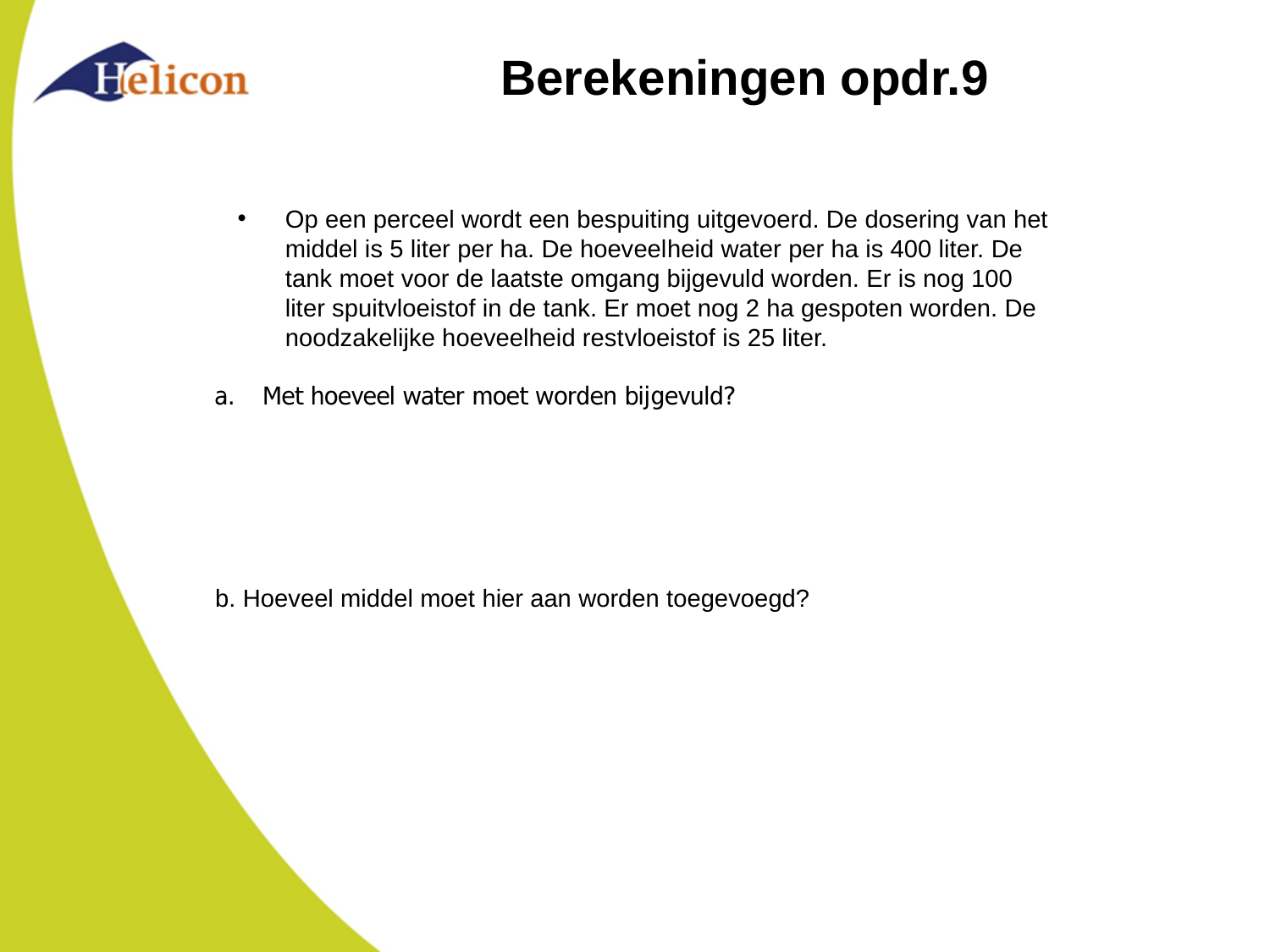

# Berekeningen opdr.9
Op een perceel wordt een bespuiting uitgevoerd. De dosering van het middel is 5 liter per ha. De hoeveel­heid water per ha is 400 liter. De tank moet voor de laatste omgang bijgevuld worden. Er is nog 100 liter spuitvloeistof in de tank. Er moet nog 2 ha gespoten worden. De noodzakelijke hoeveelheid rest­vloeistof is 25 liter.
Met hoeveel water moet worden bijgevuld?
b. Hoeveel middel moet hier aan worden toegevoegd?